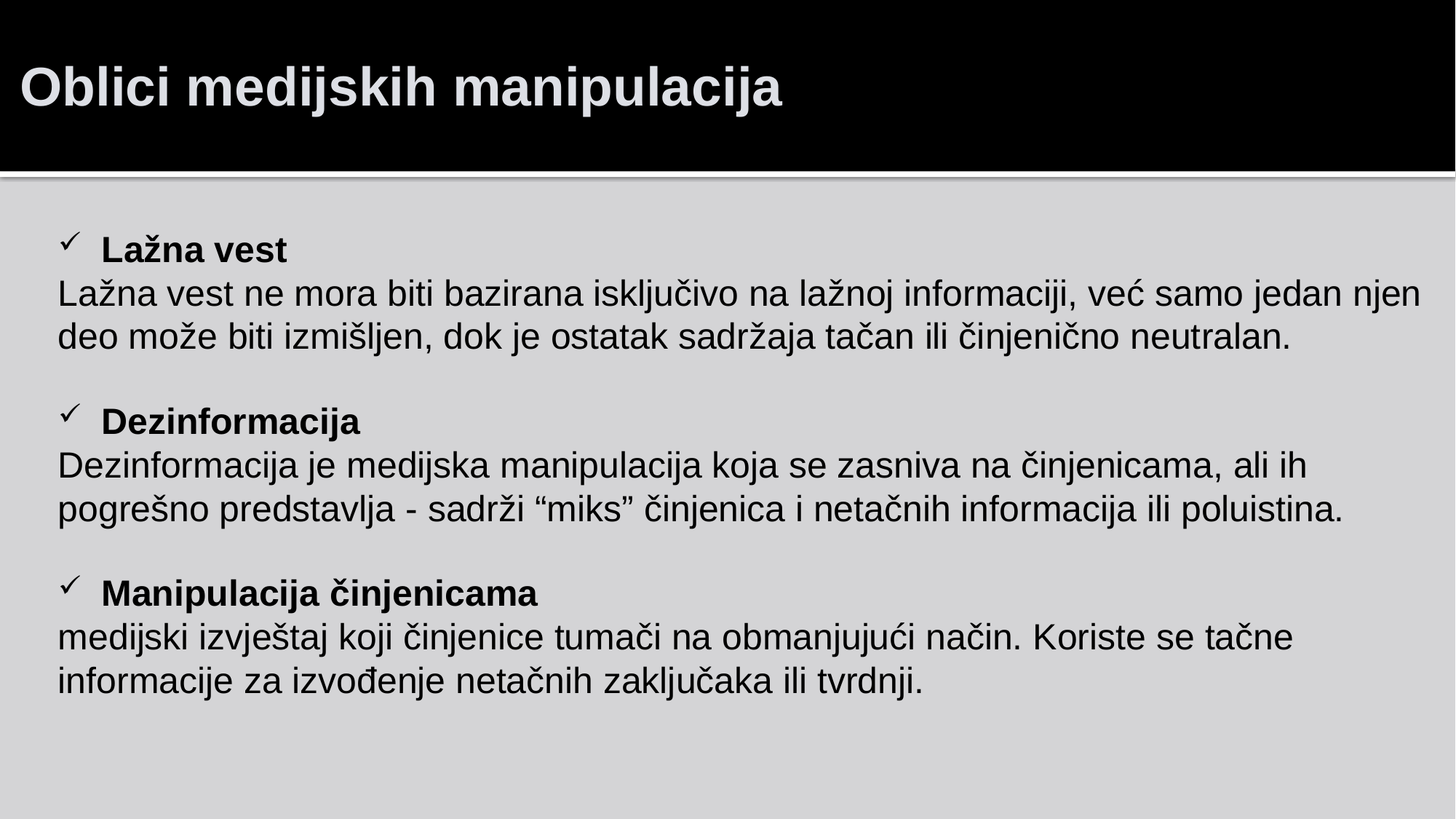

# Oblici medijskih manipulacija

Lažna vest
Lažna vest ne mora biti bazirana isključivo na lažnoj informaciji, već samo jedan njen deo može biti izmišljen, dok je ostatak sadržaja tačan ili činjenično neutralan.

Dezinformacija
Dezinformacija je medijska manipulacija koja se zasniva na činjenicama, ali ih pogrešno predstavlja - sadrži “miks” činjenica i netačnih informacija ili poluistina.

Manipulacija činjenicama
medijski izvještaj koji činjenice tumači na obmanjujući način. Koriste se tačne informacije za izvođenje netačnih zaključaka ili tvrdnji.